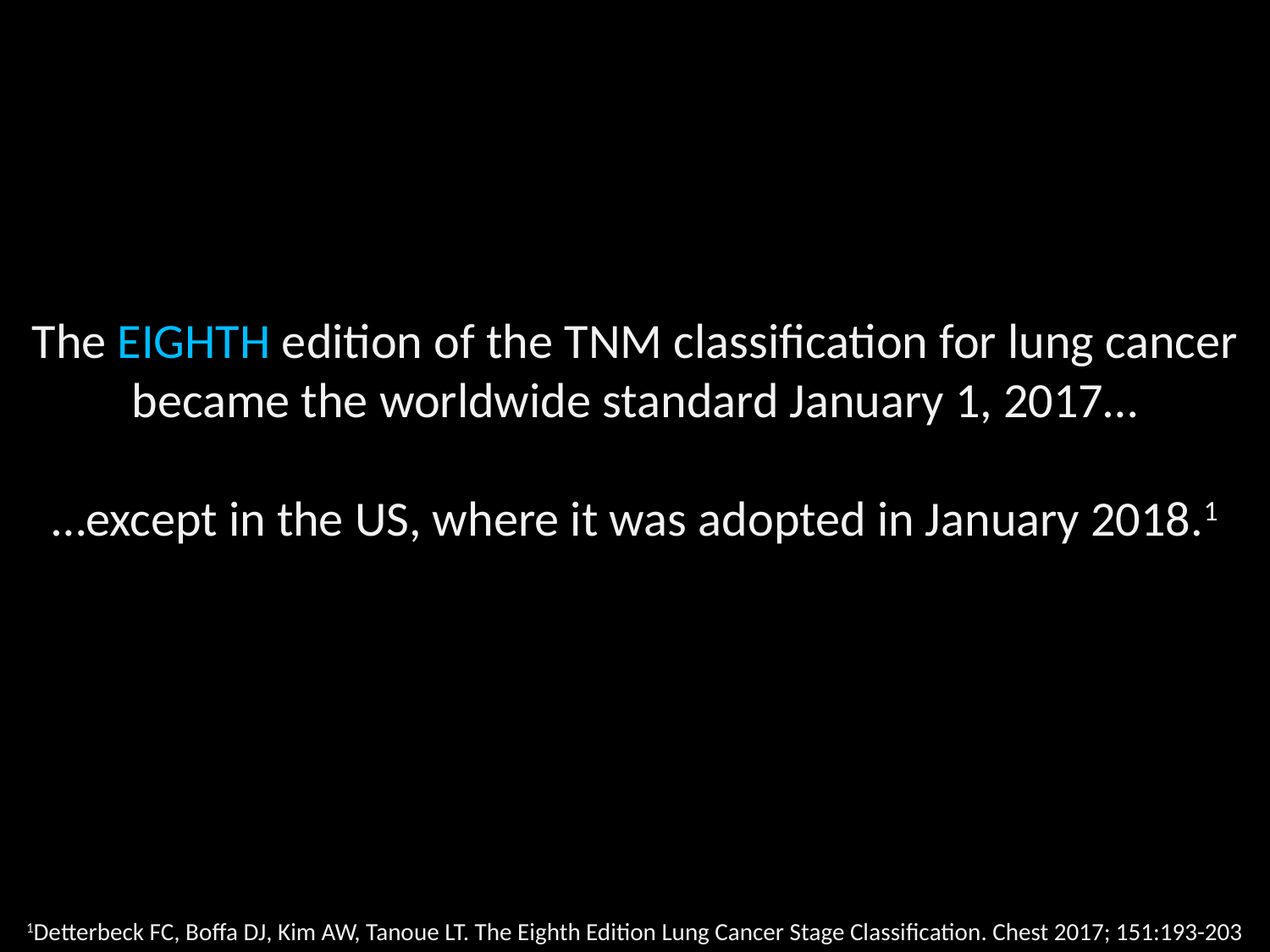

The EIGHTH edition of the TNM classification for lung cancer became the worldwide standard January 1, 2017…

…except in the US, where it was adopted in January 2018.1
1Detterbeck FC, Boffa DJ, Kim AW, Tanoue LT. The Eighth Edition Lung Cancer Stage Classification. Chest 2017; 151:193-203